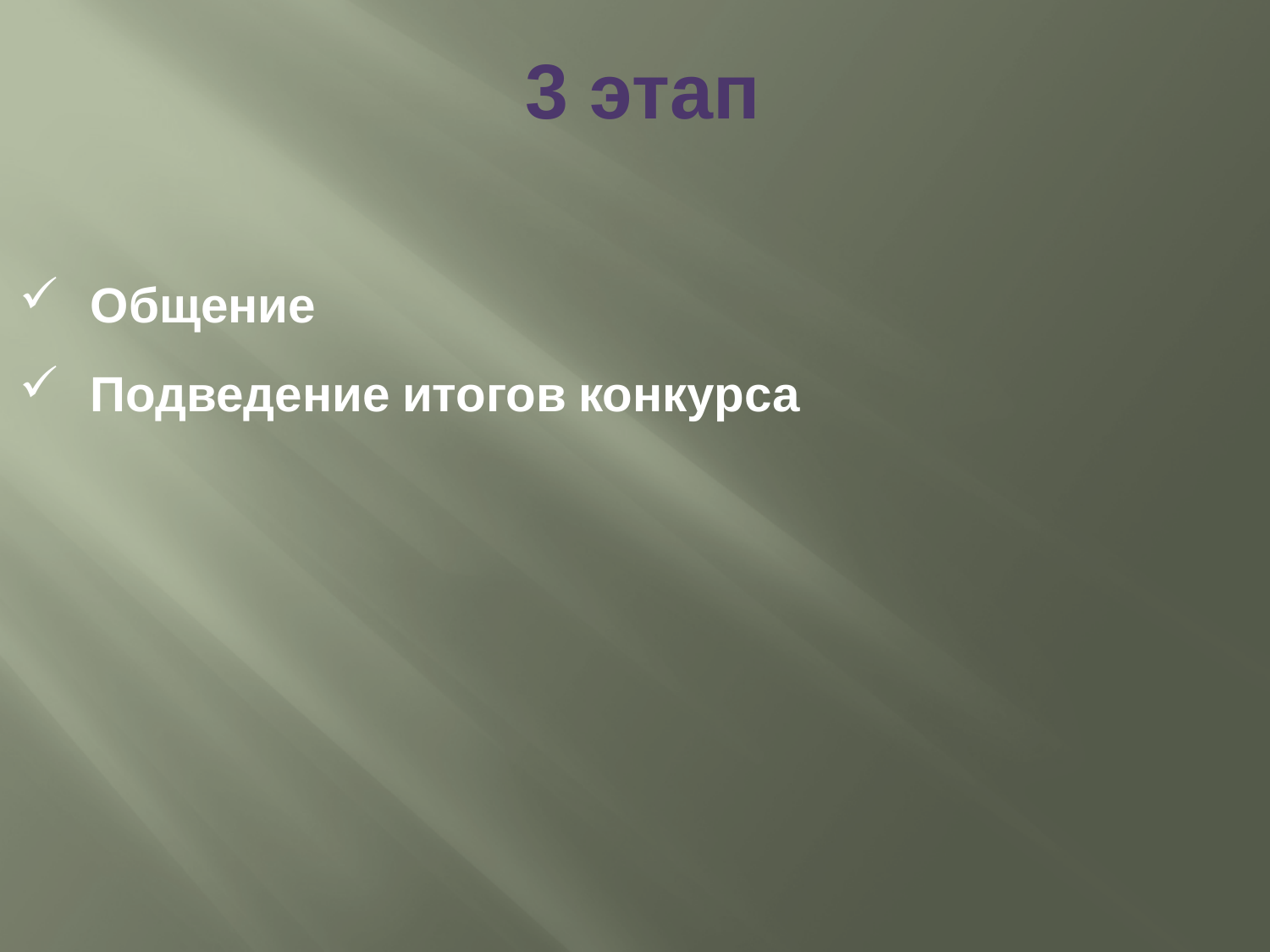

# 3 этап
Общение
Подведение итогов конкурса